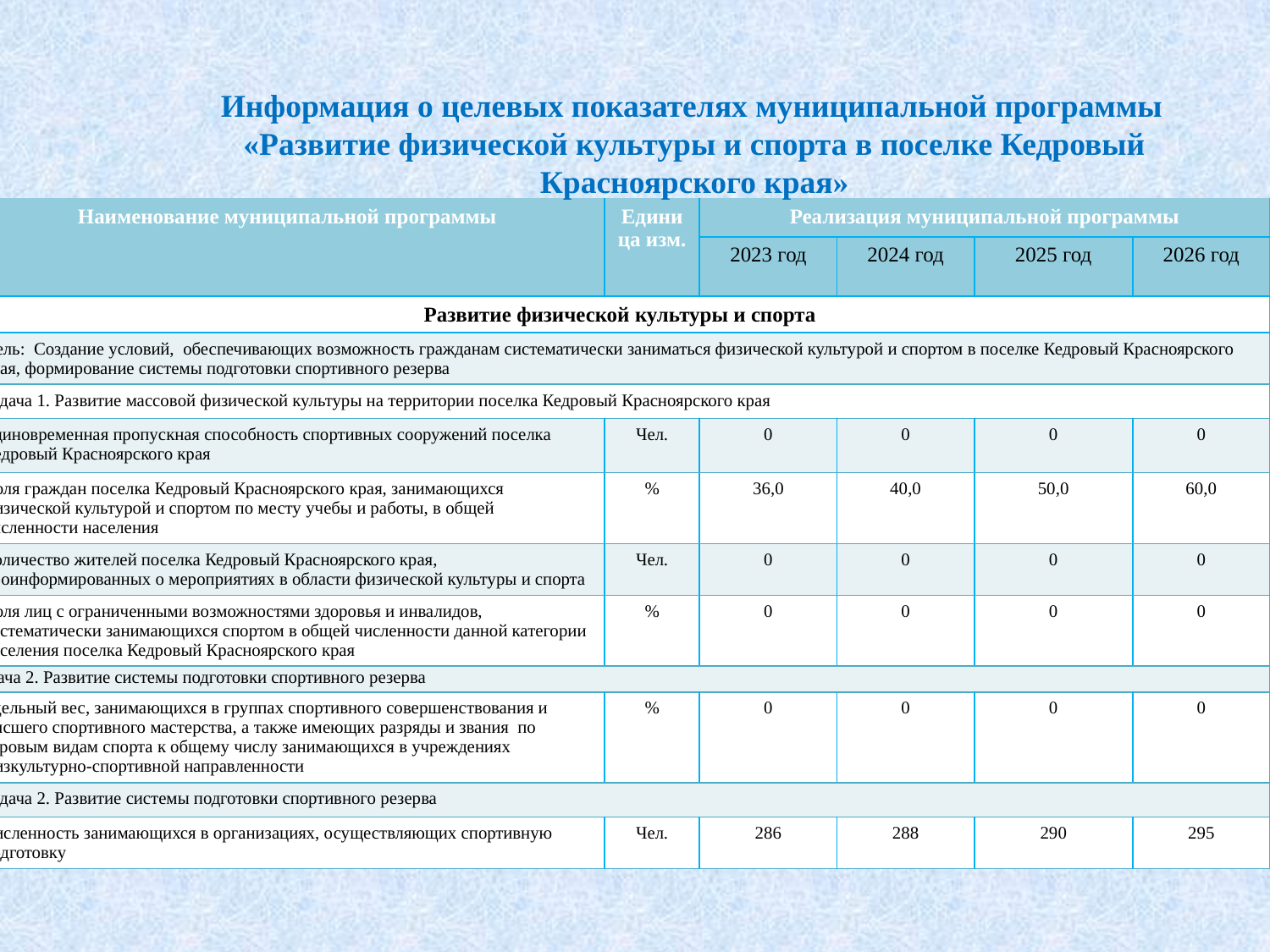

#
Информация о целевых показателях муниципальной программы
«Развитие физической культуры и спорта в поселке Кедровый Красноярского края»
| Наименование муниципальной программы | Единица изм. | Реализация муниципальной программы |  |  |  |
| --- | --- | --- | --- | --- | --- |
|  |  | 2023 год | 2024 год | 2025 год | 2026 год |
| Развитие физической культуры и спорта |  |  |  |  |  |
| Цель: Создание условий, обеспечивающих возможность гражданам систематически заниматься физической культурой и спортом в поселке Кедровый Красноярского края, формирование системы подготовки спортивного резерва |  |  |  |  |  |
| Задача 1. Развитие массовой физической культуры на территории поселка Кедровый Красноярского края |  |  |  |  |  |
| Единовременная пропускная способность спортивных сооружений поселка Кедровый Красноярского края | Чел. | 0 | 0 | 0 | 0 |
| Доля граждан поселка Кедровый Красноярского края, занимающихся физической культурой и спортом по месту учебы и работы, в общей численности населения | % | 36,0 | 40,0 | 50,0 | 60,0 |
| Количество жителей поселка Кедровый Красноярского края, проинформированных о мероприятиях в области физической культуры и спорта | Чел. | 0 | 0 | 0 | 0 |
| Доля лиц с ограниченными возможностями здоровья и инвалидов, систематически занимающихся спортом в общей численности данной категории населения поселка Кедровый Красноярского края | % | 0 | 0 | 0 | 0 |
| Задача 2. Развитие системы подготовки спортивного резерва |  |  |  |  |  |
| Удельный вес, занимающихся в группах спортивного совершенствования и высшего спортивного мастерства, а также имеющих разряды и звания по игровым видам спорта к общему числу занимающихся в учреждениях физкультурно-спортивной направленности | % | 0 | 0 | 0 | 0 |
| Задача 2. Развитие системы подготовки спортивного резерва |  |  |  |  |  |
| Численность занимающихся в организациях, осуществляющих спортивную подготовку | Чел. | 286 | 288 | 290 | 295 |